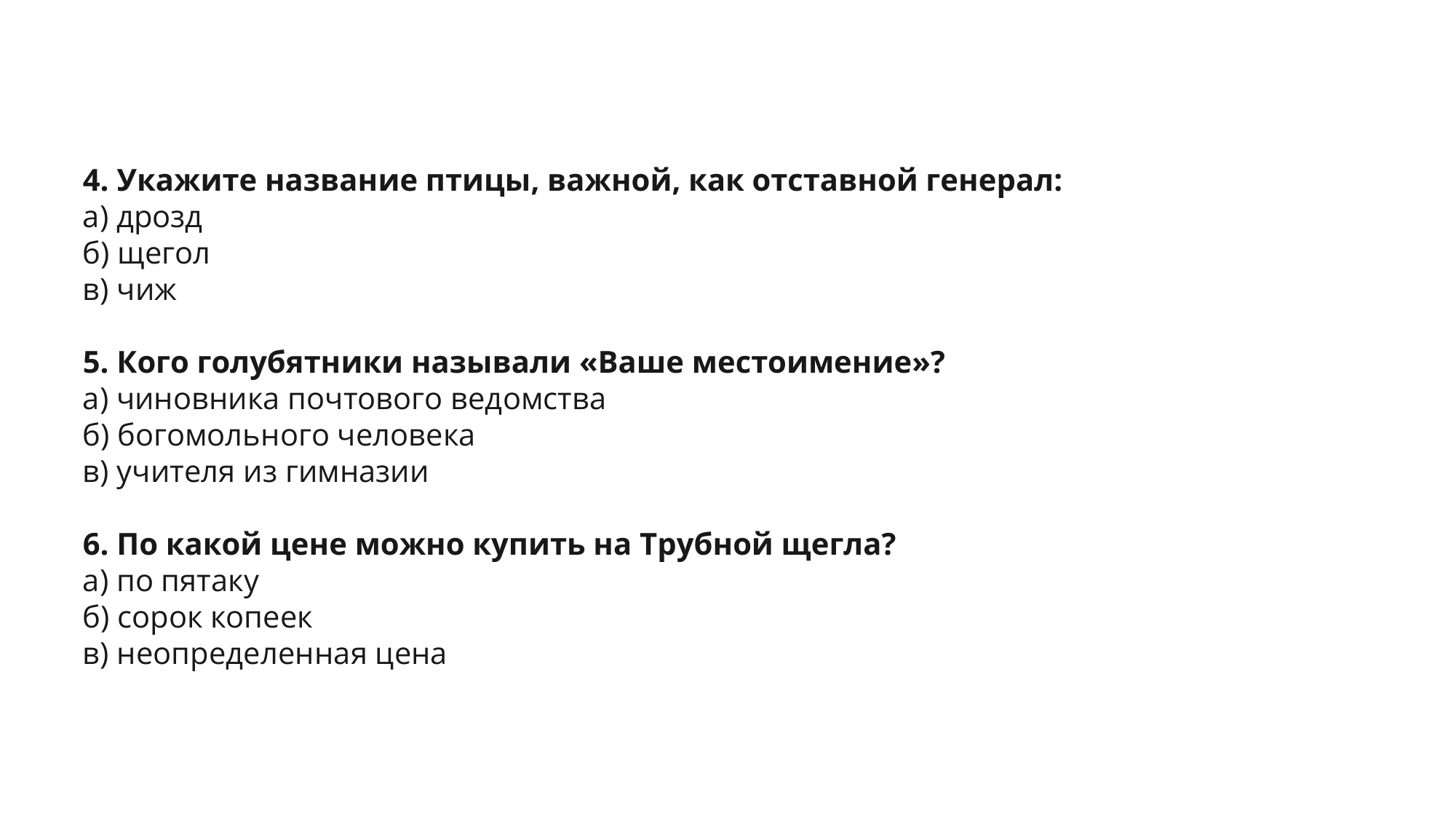

4. Укажите название птицы, важной, как отставной генерал:
а) дрозд
б) щегол
в) чиж

5. Кого голубятники называли «Ваше местоимение»?
а) чиновника почтового ведомства
б) богомольного человека
в) учителя из гимназии

6. По какой цене можно купить на Трубной щегла?
а) по пятаку
б) сорок копеек
в) неопределенная цена